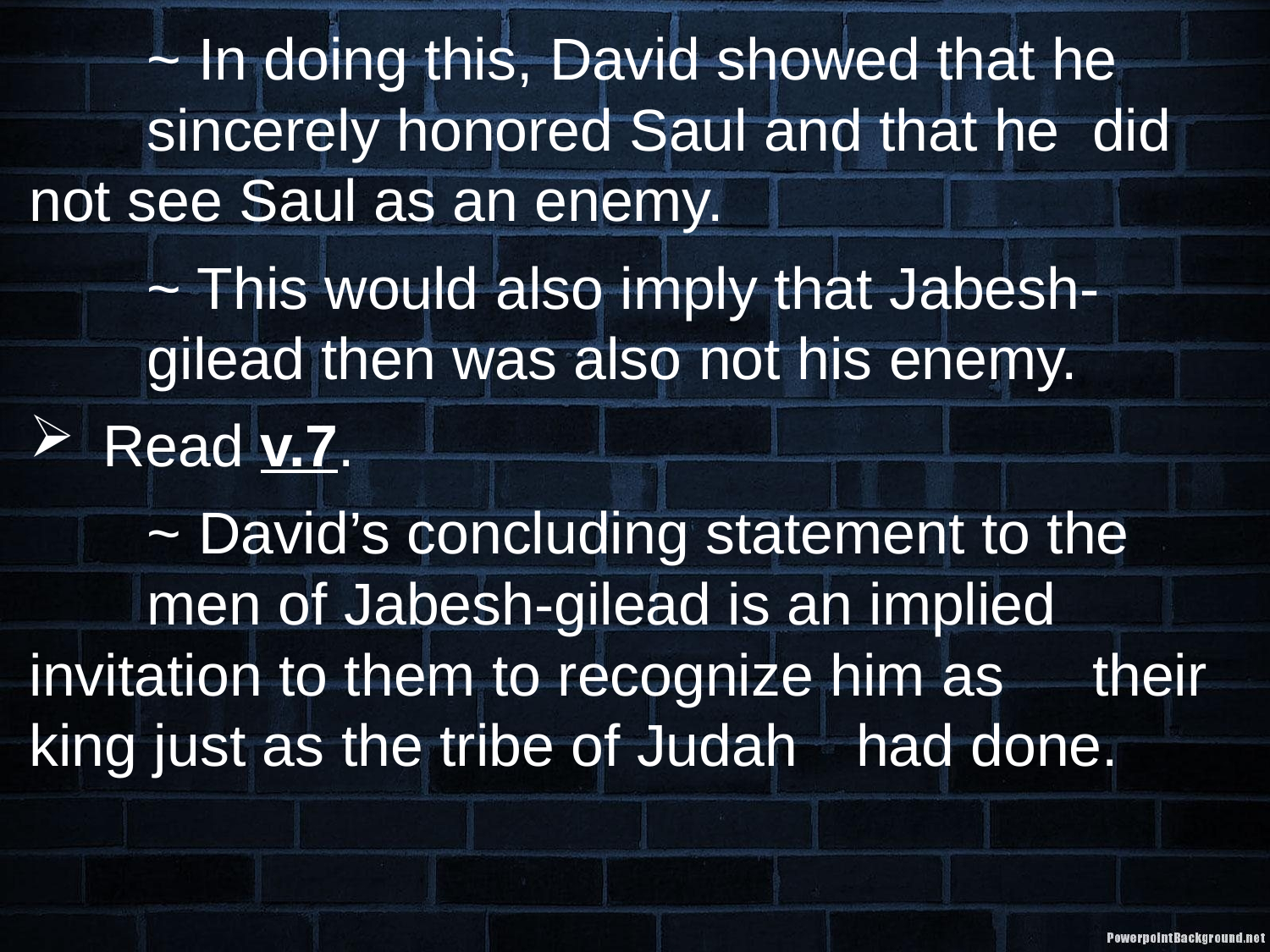

~ In doing this, David showed that he 		sincerely honored Saul and that he 			did not see Saul as an enemy.
	~ This would also imply that Jabesh-			gilead then was also not his enemy.
Read v.7.
	~ David’s concluding statement to the 		men of Jabesh-gilead is an implied 			invitation to them to recognize him as 		their king just as the tribe of Judah 			had done.